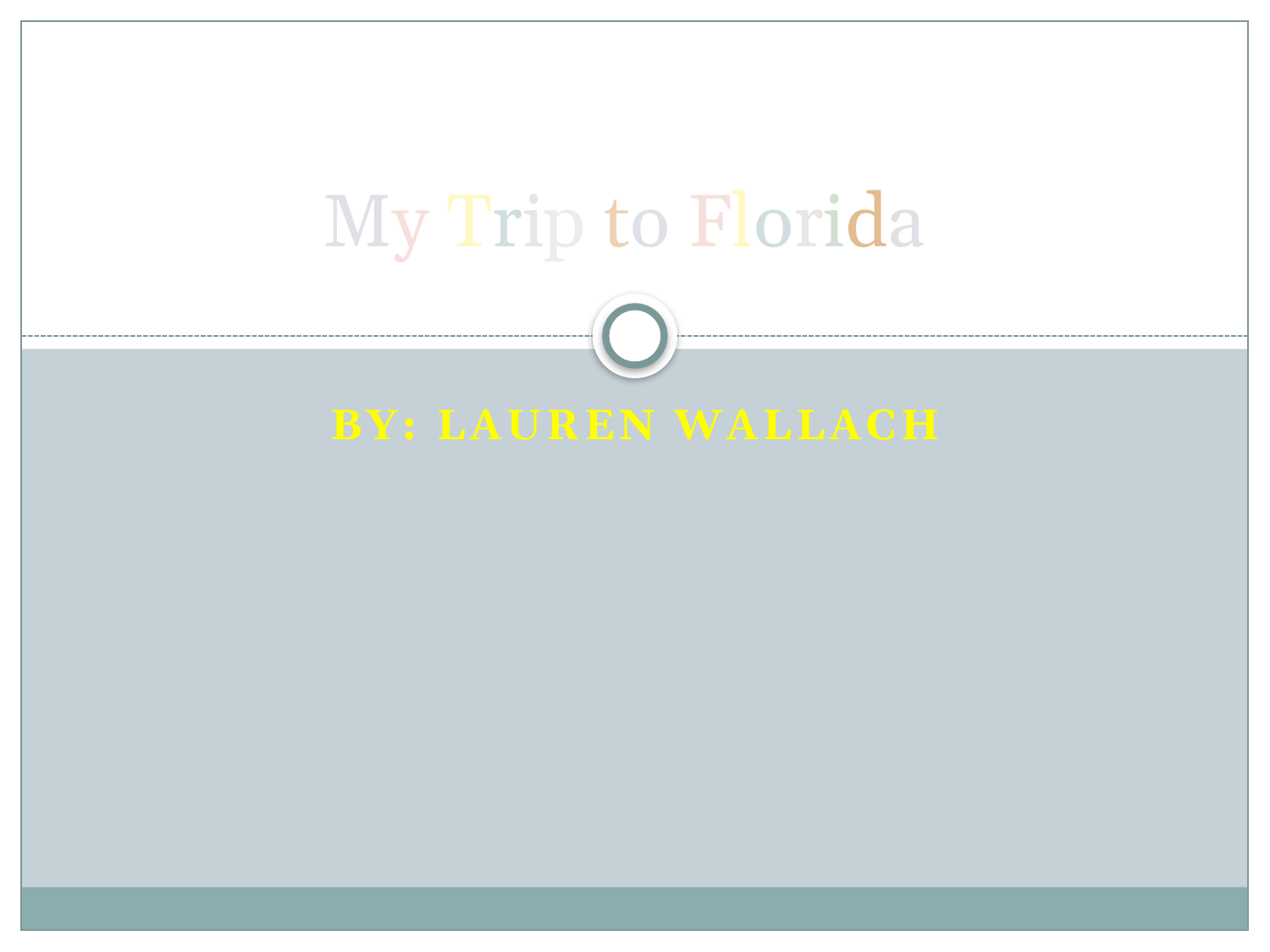

# My Trip to Florida
By: Lauren Wallach